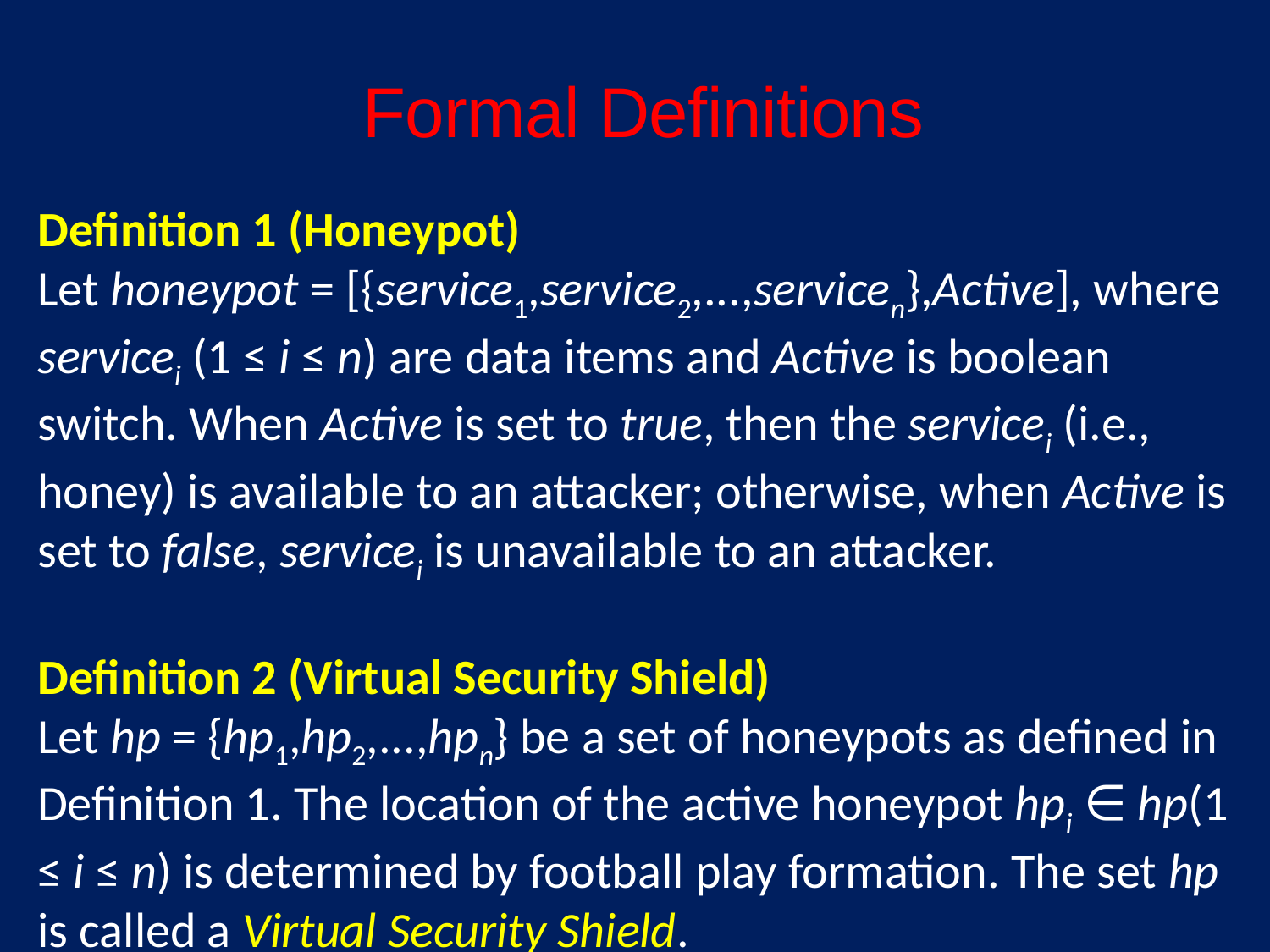

# Formal Definitions
Definition 1 (Honeypot)
Let honeypot = [{service1,service2,...,servicen},Active], where servicei (1 ≤ i ≤ n) are data items and Active is boolean switch. When Active is set to true, then the servicei (i.e., honey) is available to an attacker; otherwise, when Active is set to false, servicei is unavailable to an attacker.

Definition 2 (Virtual Security Shield)
Let hp = {hp1,hp2,...,hpn} be a set of honeypots as defined in Definition 1. The location of the active honeypot hpi ∈ hp(1 ≤ i ≤ n) is determined by football play formation. The set hp is called a Virtual Security Shield.